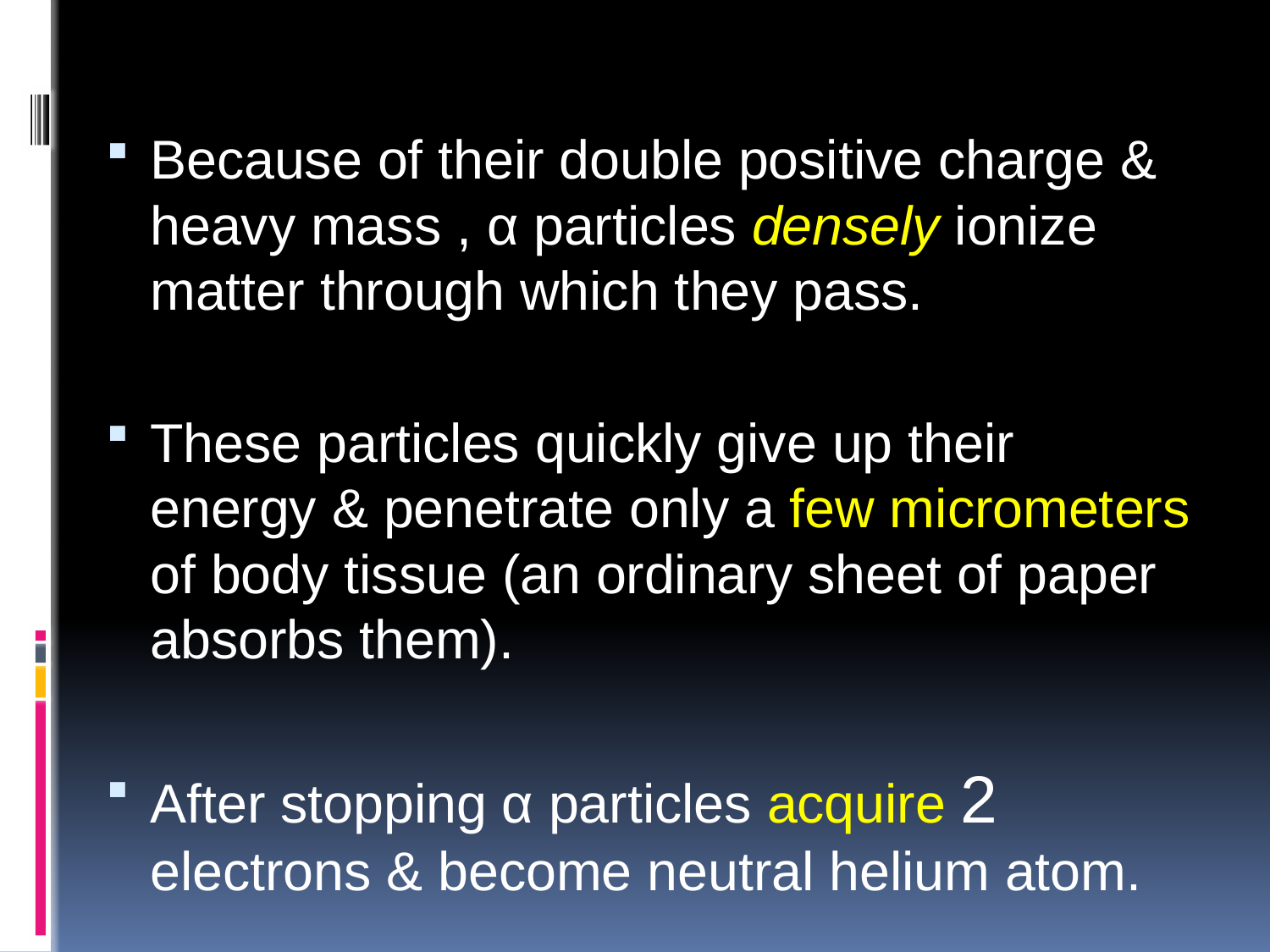

Because of their double positive charge & heavy mass , α particles densely ionize matter through which they pass.

These particles quickly give up their energy & penetrate only a few micrometers of body tissue (an ordinary sheet of paper absorbs them).

After stopping α particles acquire 2 electrons & become neutral helium atom.